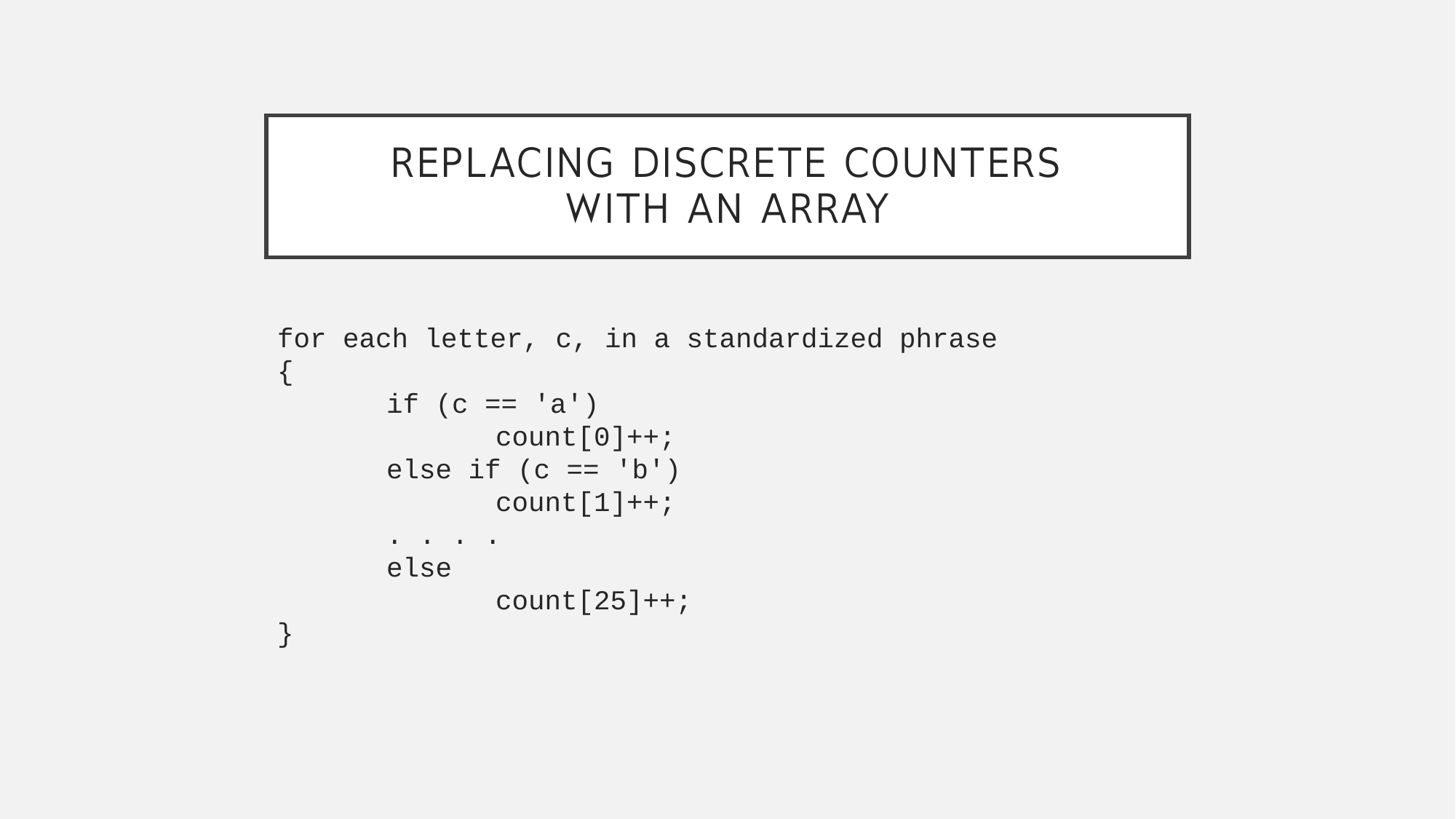

# Replacing Discrete Counters With an Array
for each letter, c, in a standardized phrase
{
	if (c == 'a')
		count[0]++;
	else if (c == 'b')
		count[1]++;
	. . . .
	else
		count[25]++;
}